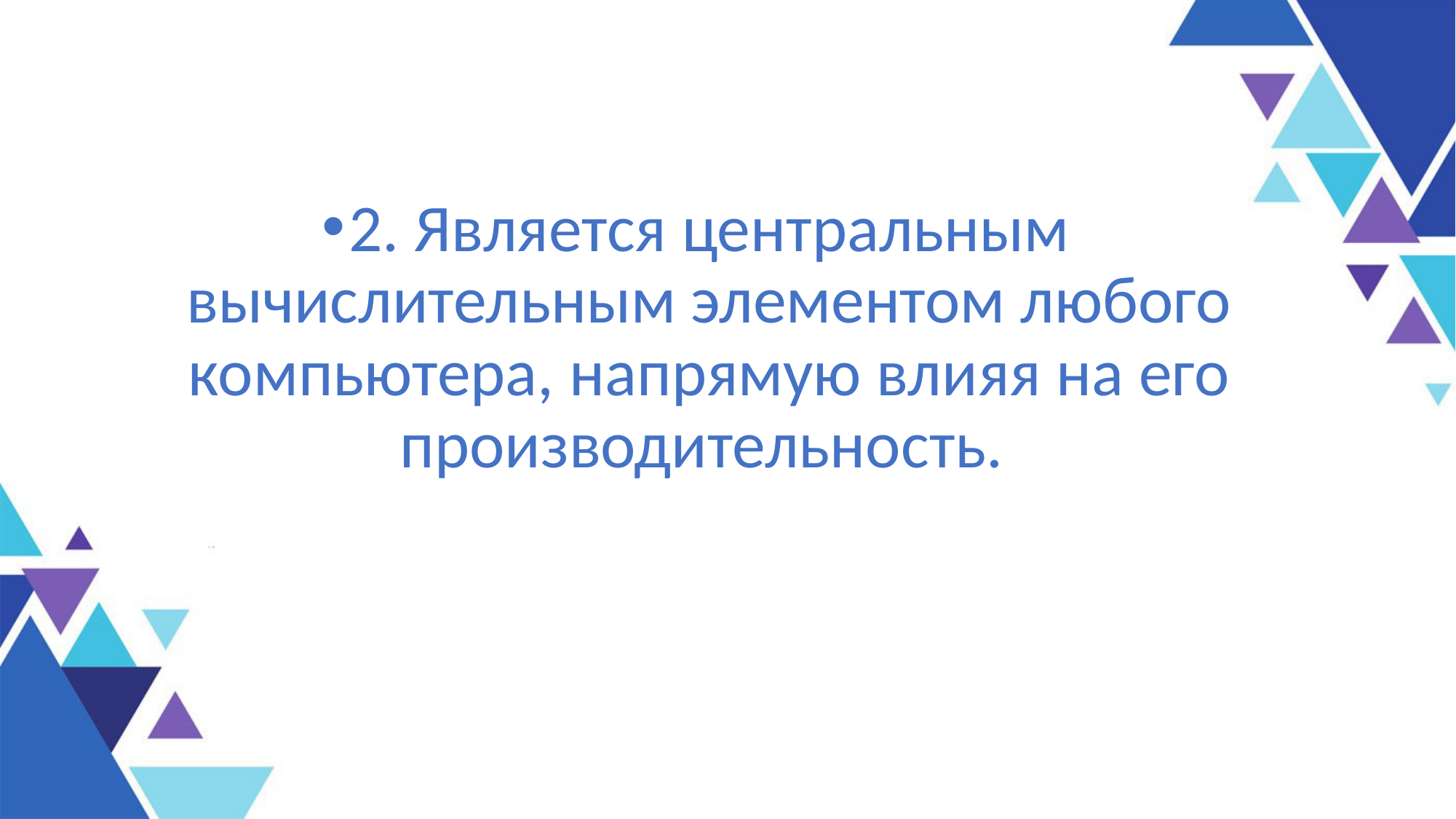

2. Является центральным вычислительным элементом любого компьютера, напрямую влияя на его производительность.